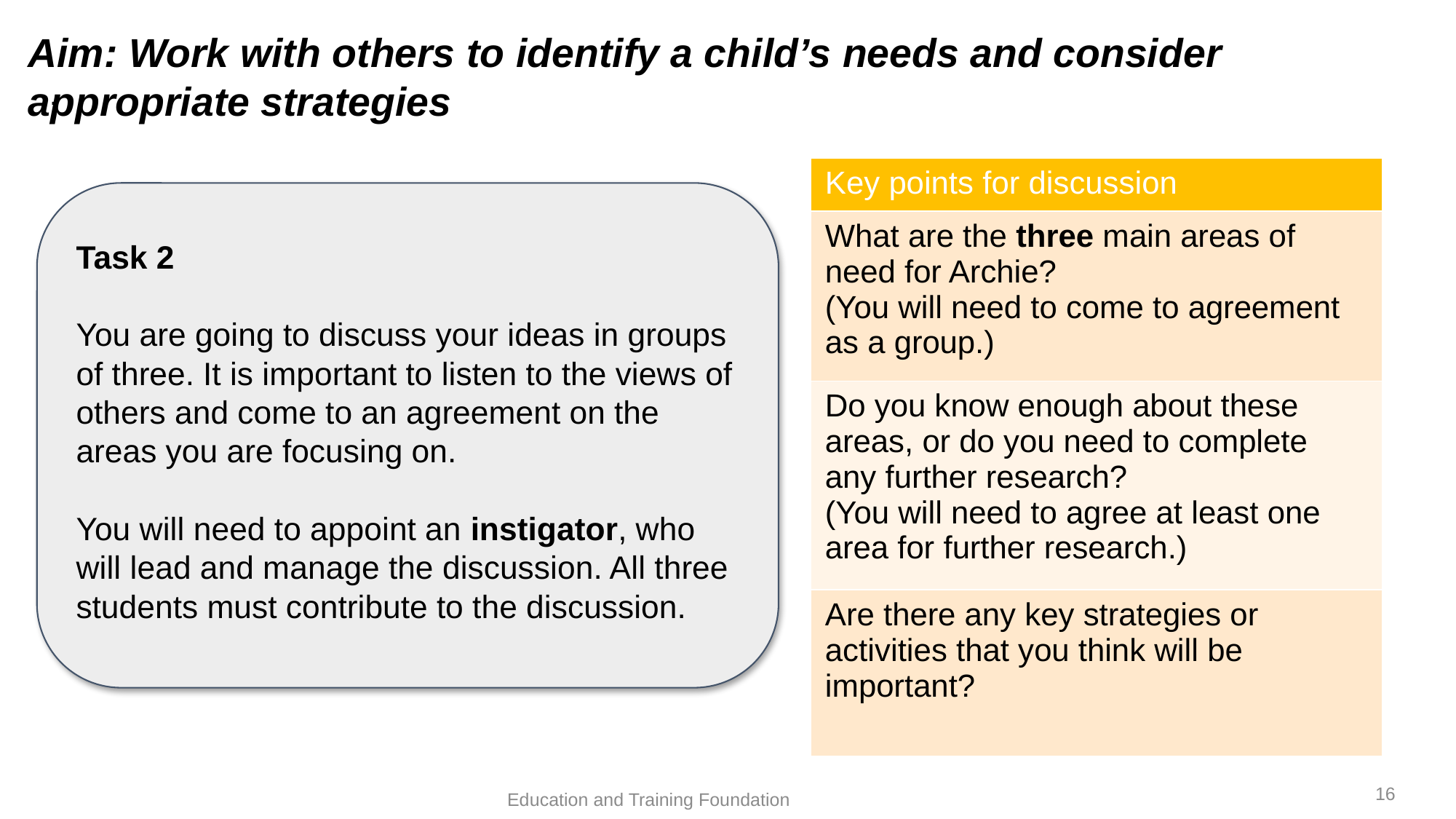

Aim: Work with others to identify a child’s needs and consider appropriate strategies
.
| Key points for discussion |
| --- |
| What are the three main areas of need for Archie? (You will need to come to agreement as a group.) |
| Do you know enough about these areas, or do you need to complete any further research? (You will need to agree at least one area for further research.) |
| Are there any key strategies or activities that you think will be important? |

Task 2

You are going to discuss your ideas in groups of three. It is important to listen to the views of others and come to an agreement on the areas you are focusing on.

You will need to appoint an instigator, who will lead and manage the discussion. All three students must contribute to the discussion.

16
Education and Training Foundation